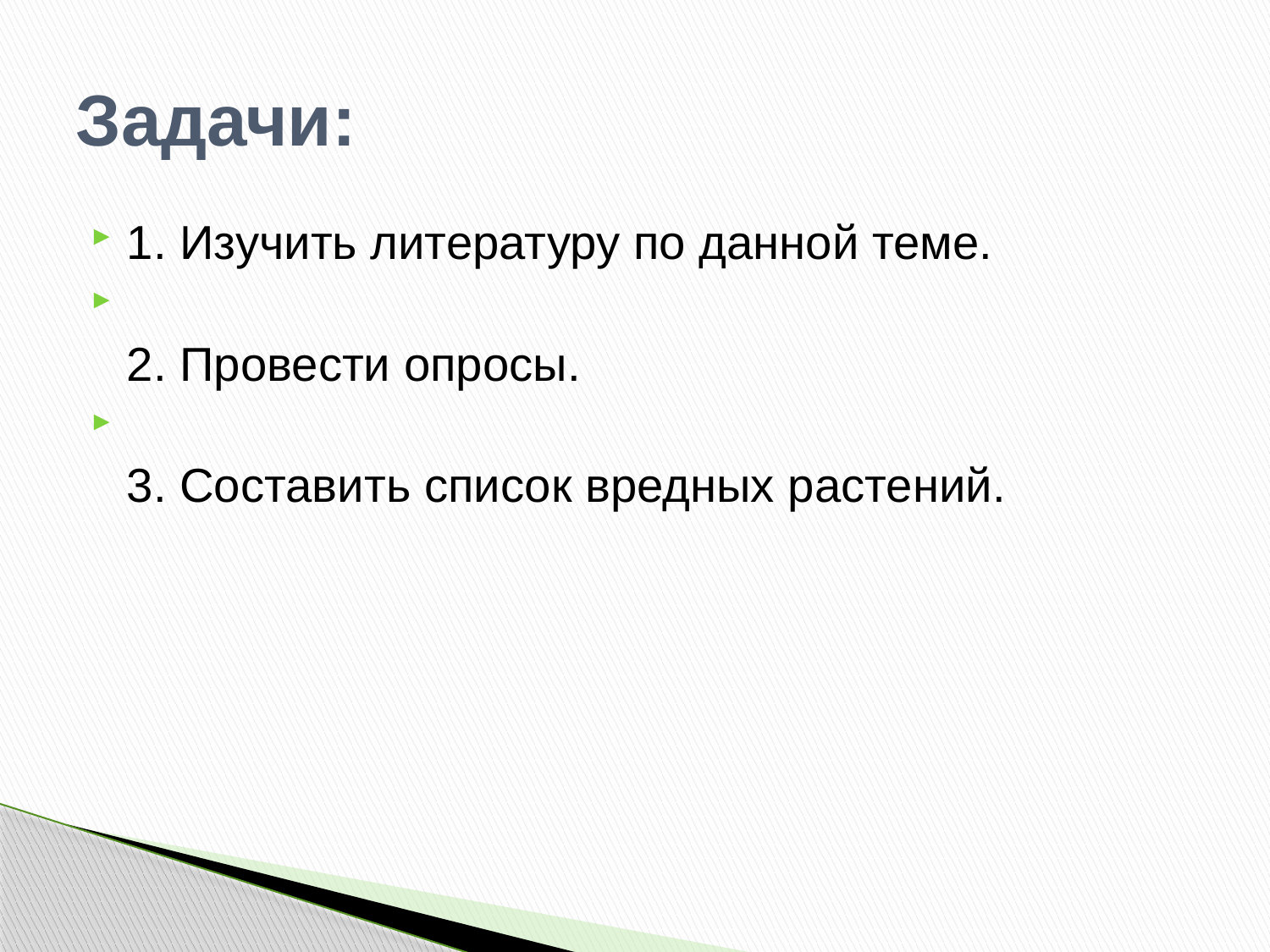

# Задачи:
1. Изучить литературу по данной теме.
2. Провести опросы.
3. Составить список вредных растений.